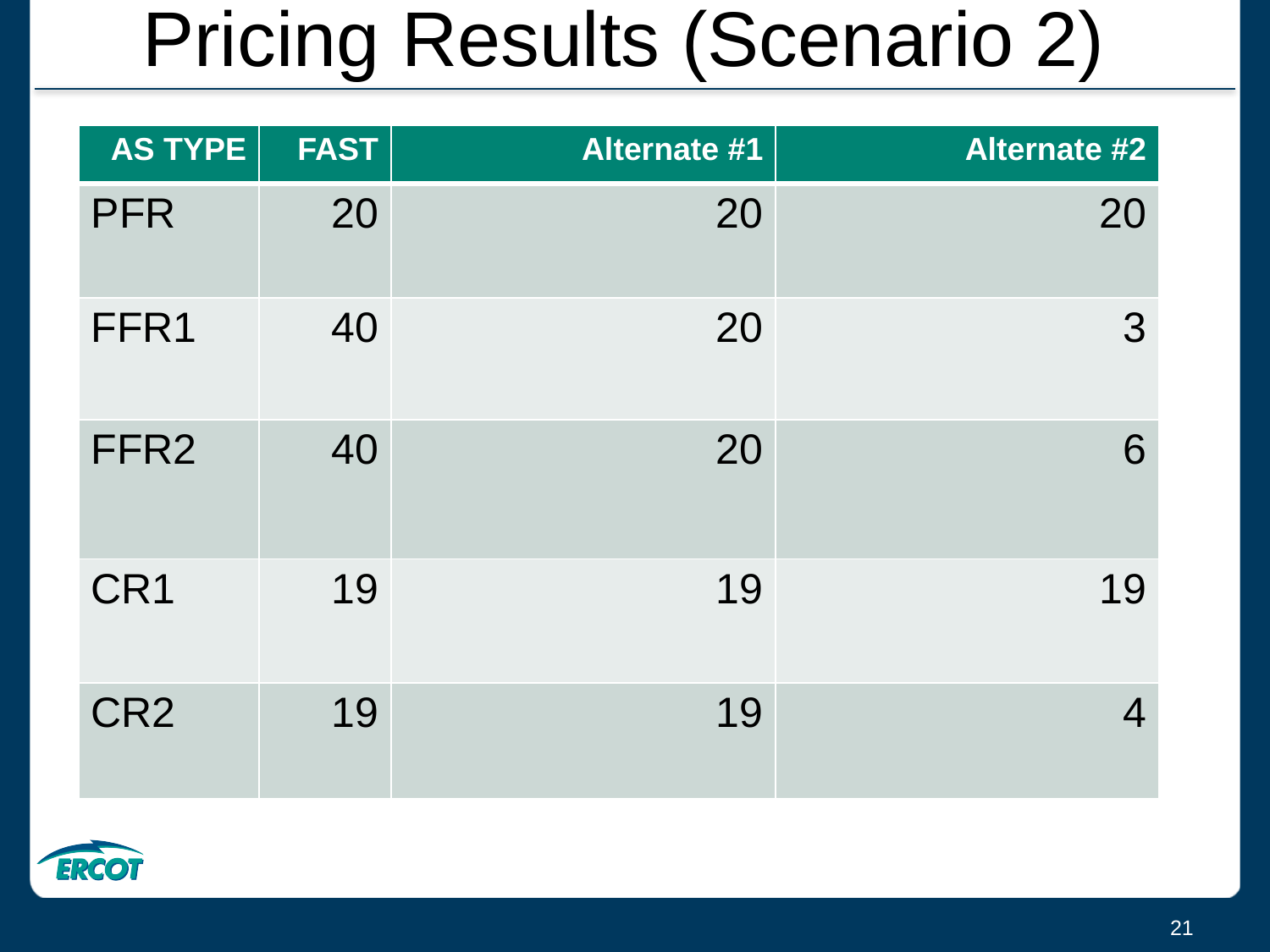

# Pricing Results (Scenario 2)
| AS TYPE | FAST | Alternate #1 | Alternate #2 |
| --- | --- | --- | --- |
| PFR | 20 | 20 | 20 |
| FFR1 | 40 | 20 | 3 |
| FFR2 | 40 | 20 | 6 |
| CR1 | 19 | 19 | 19 |
| CR2 | 19 | 19 | 4 |
21